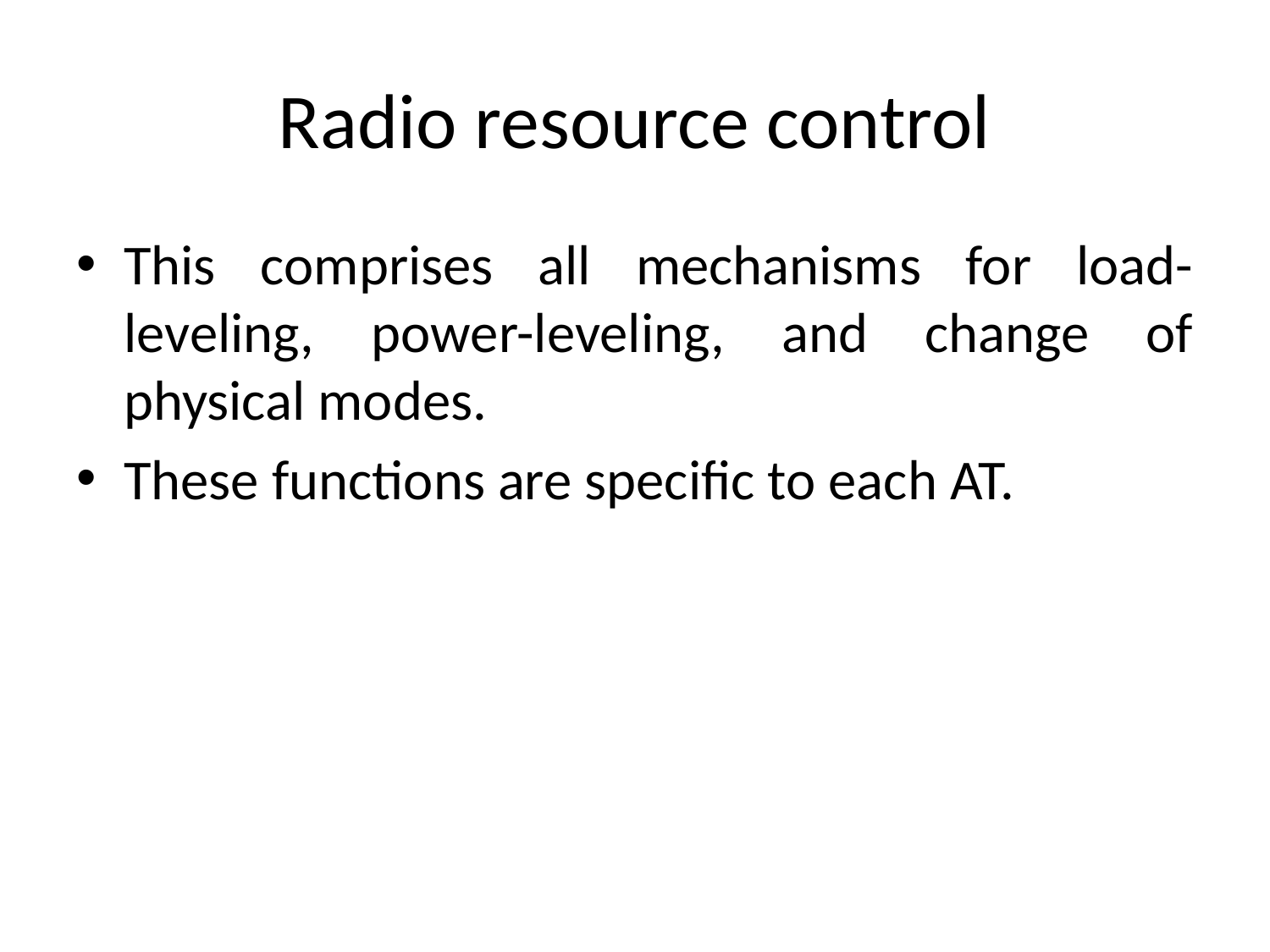

# Radio resource control
This comprises all mechanisms for load-leveling, power-leveling, and change of physical modes.
These functions are specific to each AT.